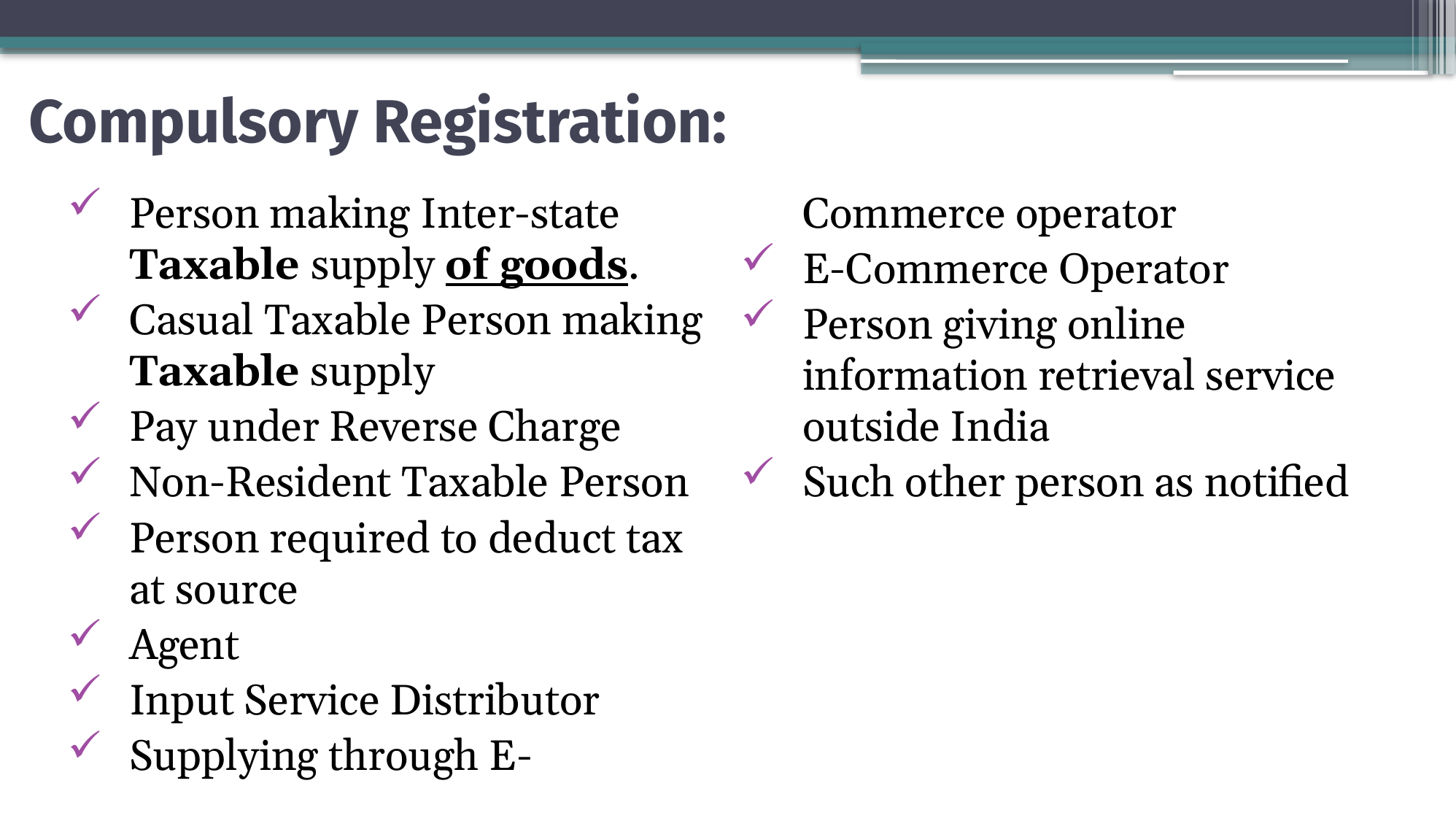

# Compulsory Registration:
Person making Inter-state Taxable supply of goods.
Casual Taxable Person making Taxable supply
Pay under Reverse Charge
Non-Resident Taxable Person
Person required to deduct tax at source
Agent
Input Service Distributor
Supplying through E-Commerce operator
E-Commerce Operator
Person giving online information retrieval service outside India
Such other person as notified